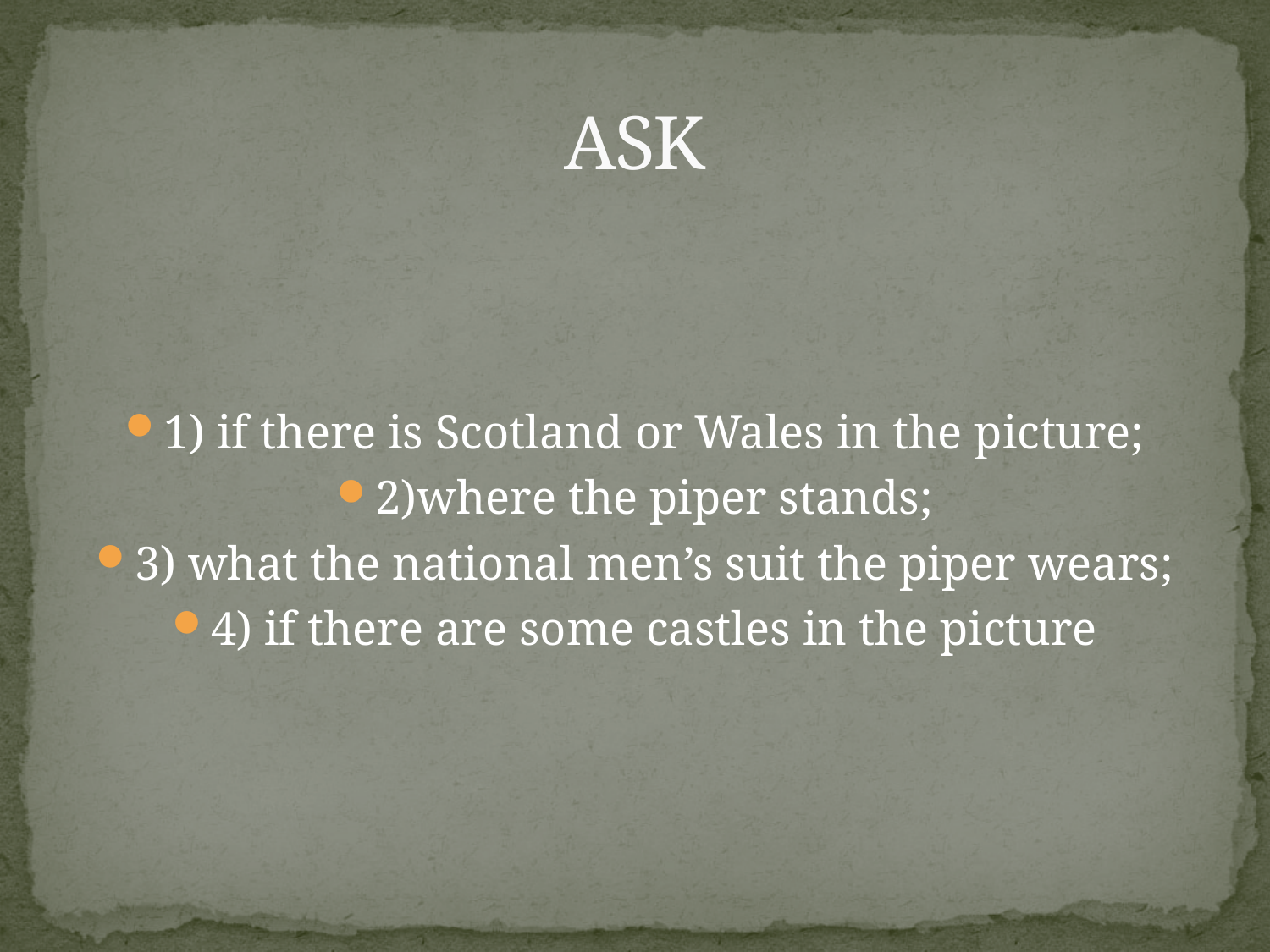

# ASK
1) if there is Scotland or Wales in the picture;
2)where the piper stands;
3) what the national men’s suit the piper wears;
4) if there are some castles in the picture